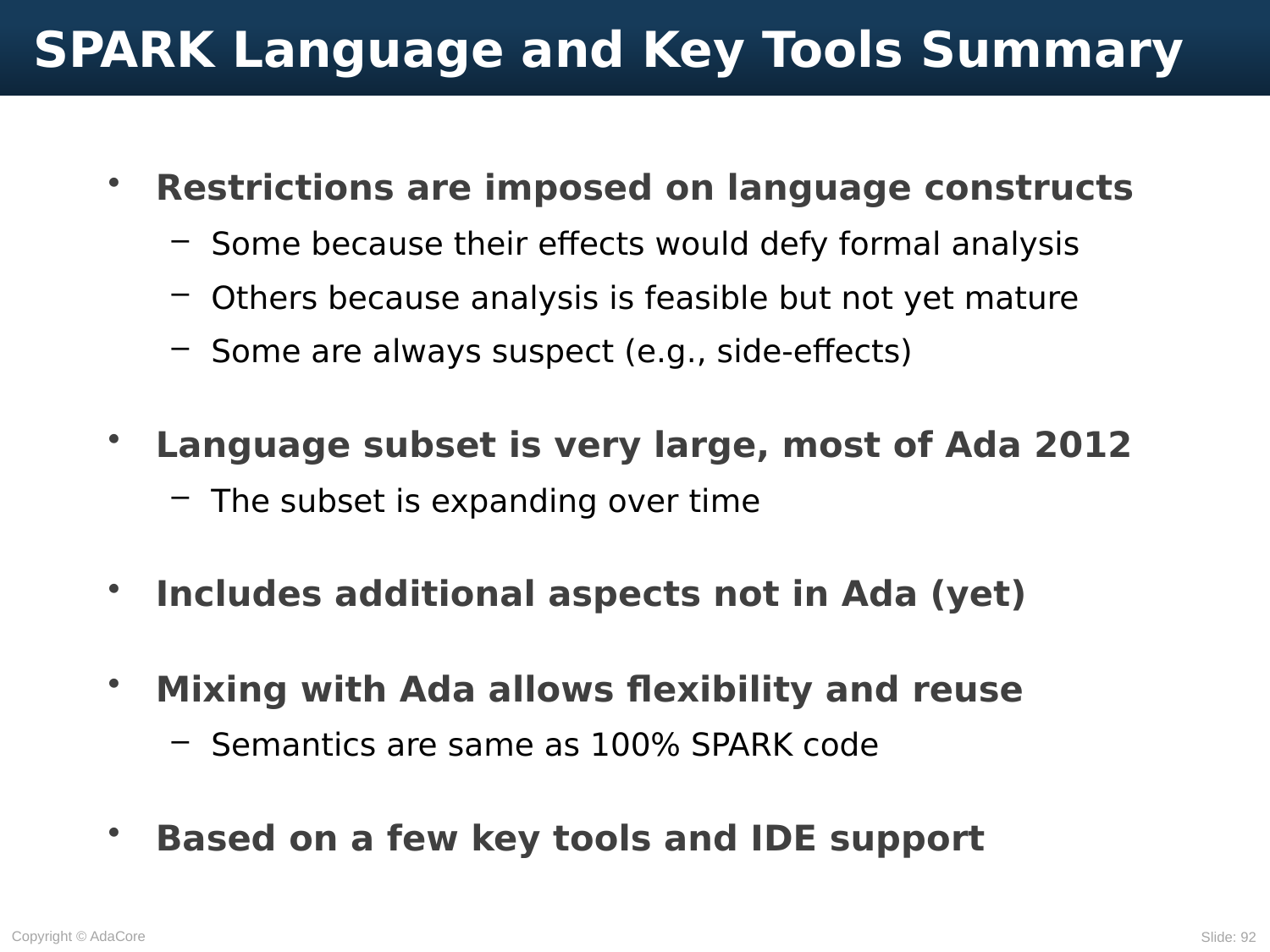

# SPARK Language and Key Tools Summary
Restrictions are imposed on language constructs
Some because their effects would defy formal analysis
Others because analysis is feasible but not yet mature
Some are always suspect (e.g., side-effects)
Language subset is very large, most of Ada 2012
The subset is expanding over time
Includes additional aspects not in Ada (yet)
Mixing with Ada allows flexibility and reuse
Semantics are same as 100% SPARK code
Based on a few key tools and IDE support